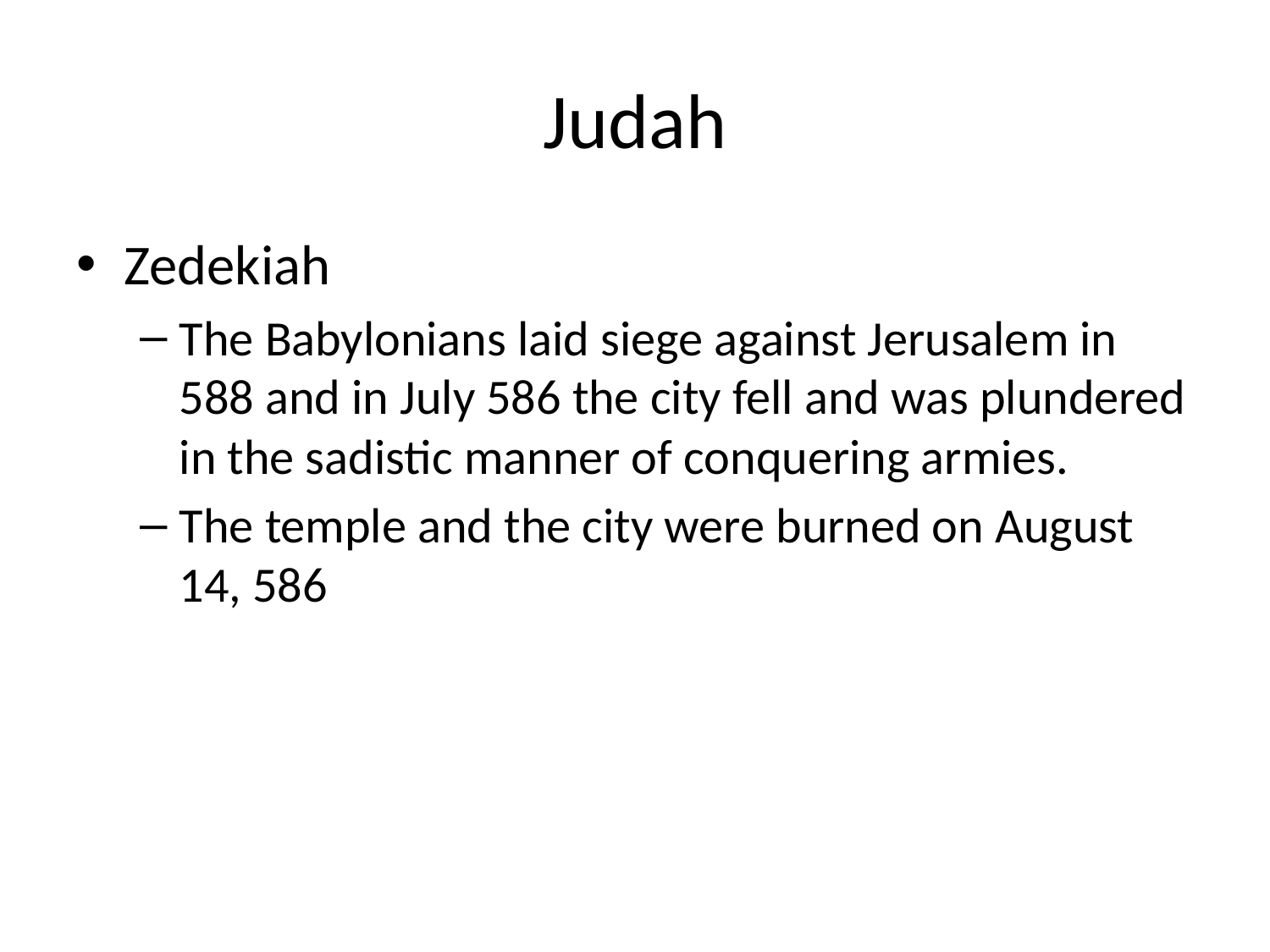

# Judah
Zedekiah
The Babylonians laid siege against Jerusalem in 588 and in July 586 the city fell and was plundered in the sadistic manner of conquering armies.
The temple and the city were burned on August 14, 586